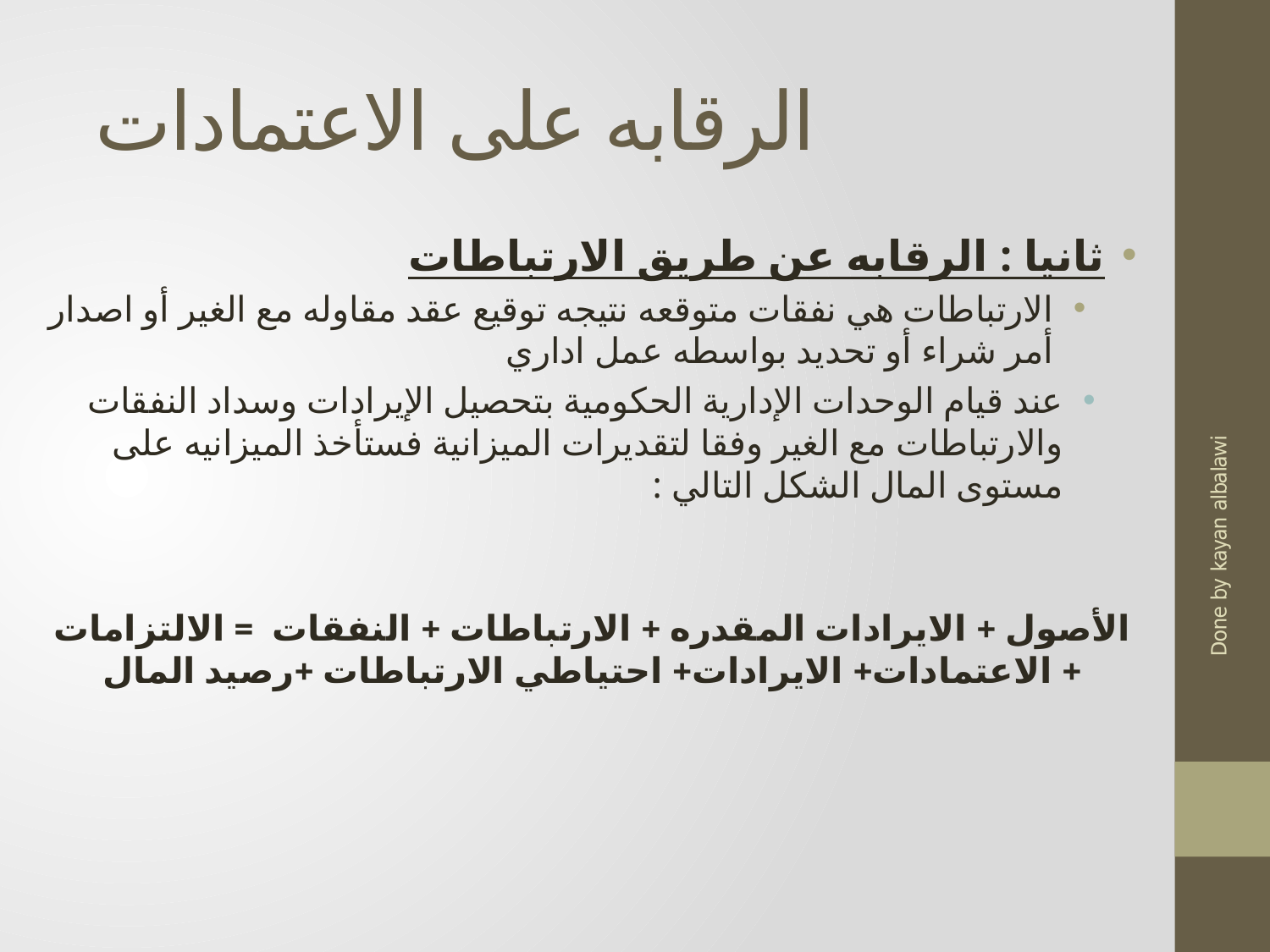

# الرقابه على الاعتمادات
ثانيا : الرقابه عن طريق الارتباطات
الارتباطات هي نفقات متوقعه نتيجه توقيع عقد مقاوله مع الغير أو اصدار أمر شراء أو تحديد بواسطه عمل اداري
عند قيام الوحدات الإدارية الحكومية بتحصيل الإيرادات وسداد النفقات والارتباطات مع الغير وفقا لتقديرات الميزانية فستأخذ الميزانيه على مستوى المال الشكل التالي :

الأصول + الايرادات المقدره + الارتباطات + النفقات  = الالتزامات + الاعتمادات+ الايرادات+ احتياطي الارتباطات +رصيد المال
Done by kayan albalawi